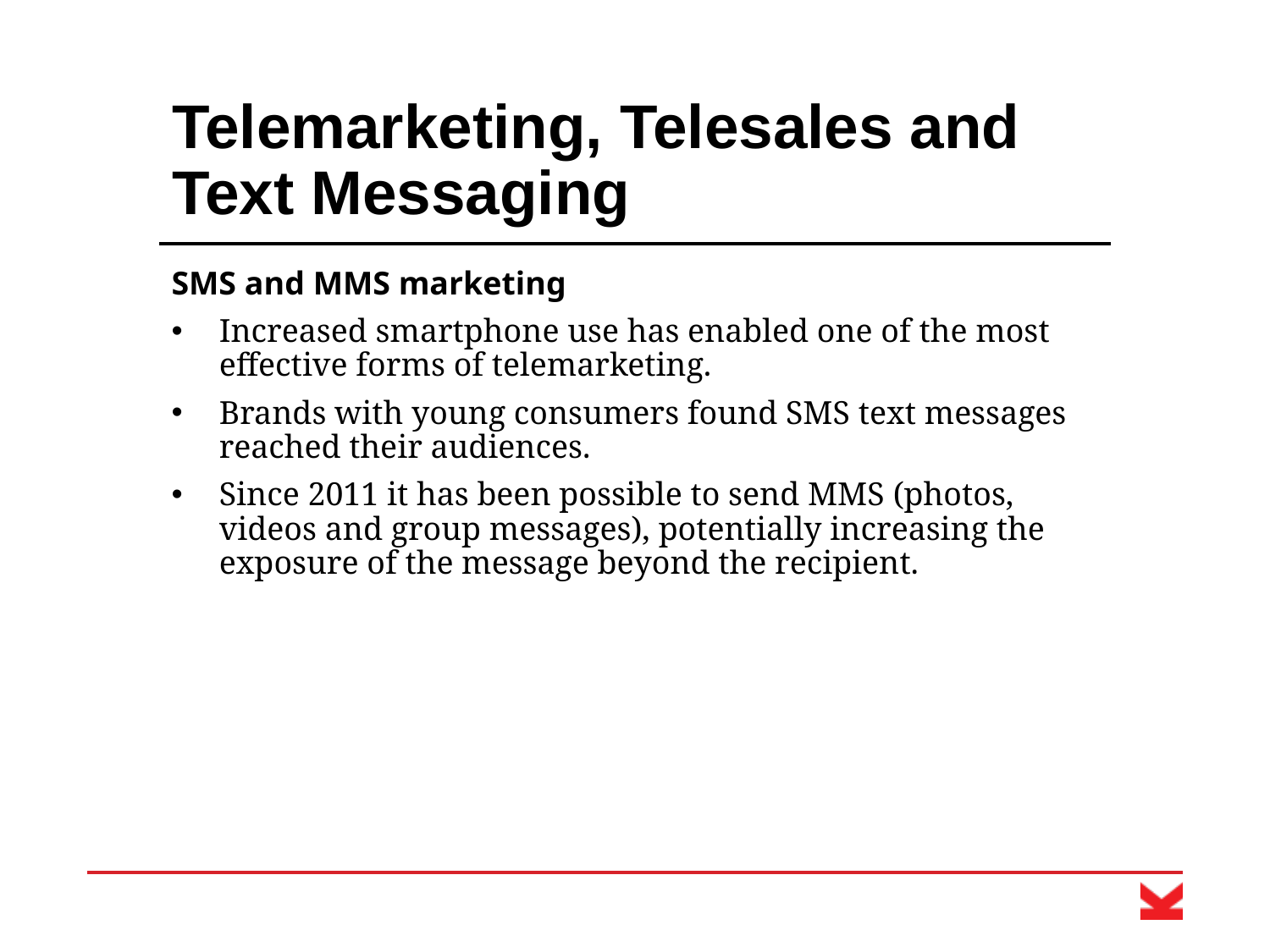

# Telemarketing, Telesales and Text Messaging
SMS and MMS marketing
Increased smartphone use has enabled one of the most effective forms of telemarketing.
Brands with young consumers found SMS text messages reached their audiences.
Since 2011 it has been possible to send MMS (photos, videos and group messages), potentially increasing the exposure of the message beyond the recipient.